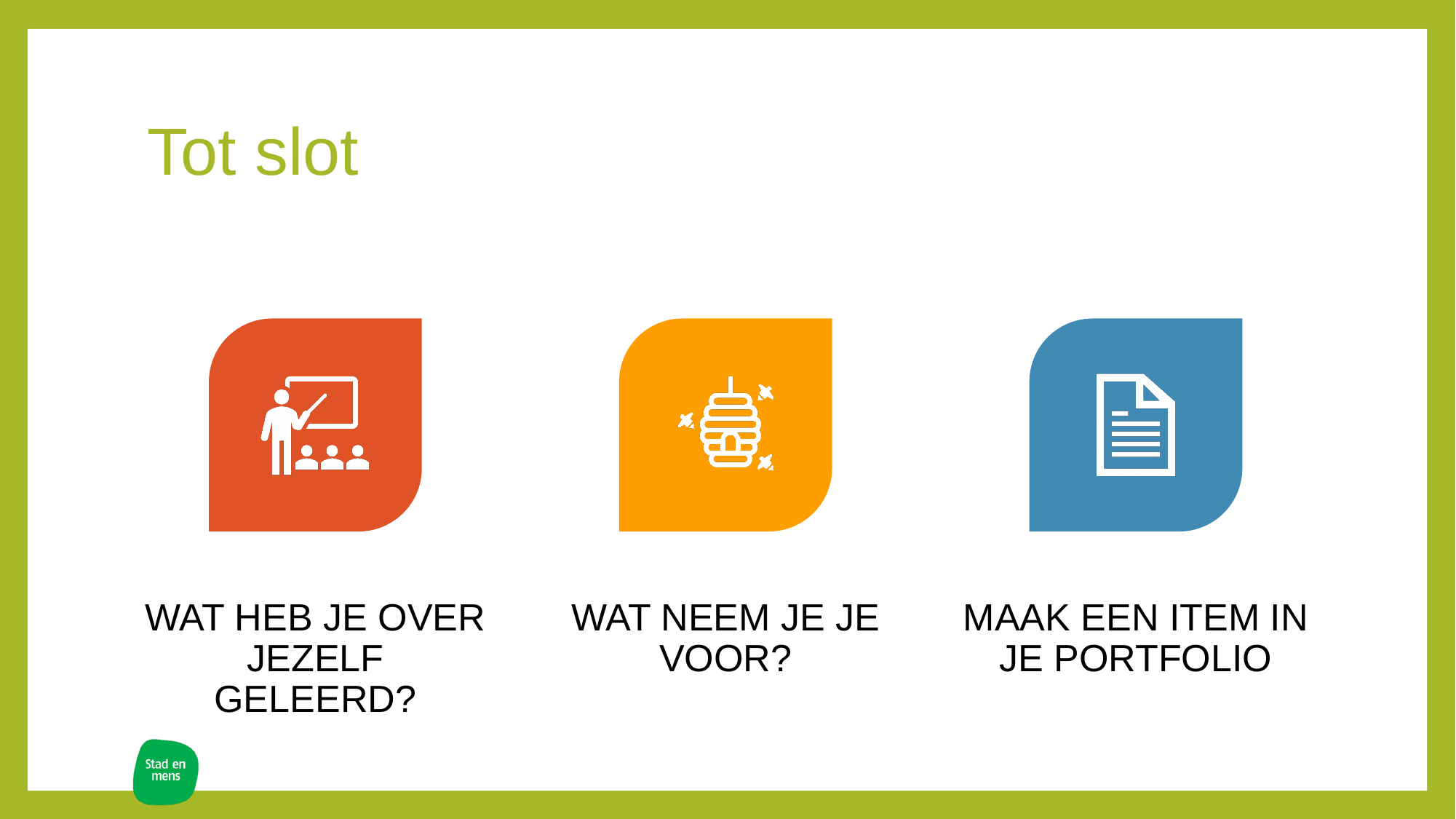

# Tot slot
Wat heb je over jezelf geleerd?
Wat neem je je voor?
Maak een item in je portfolio